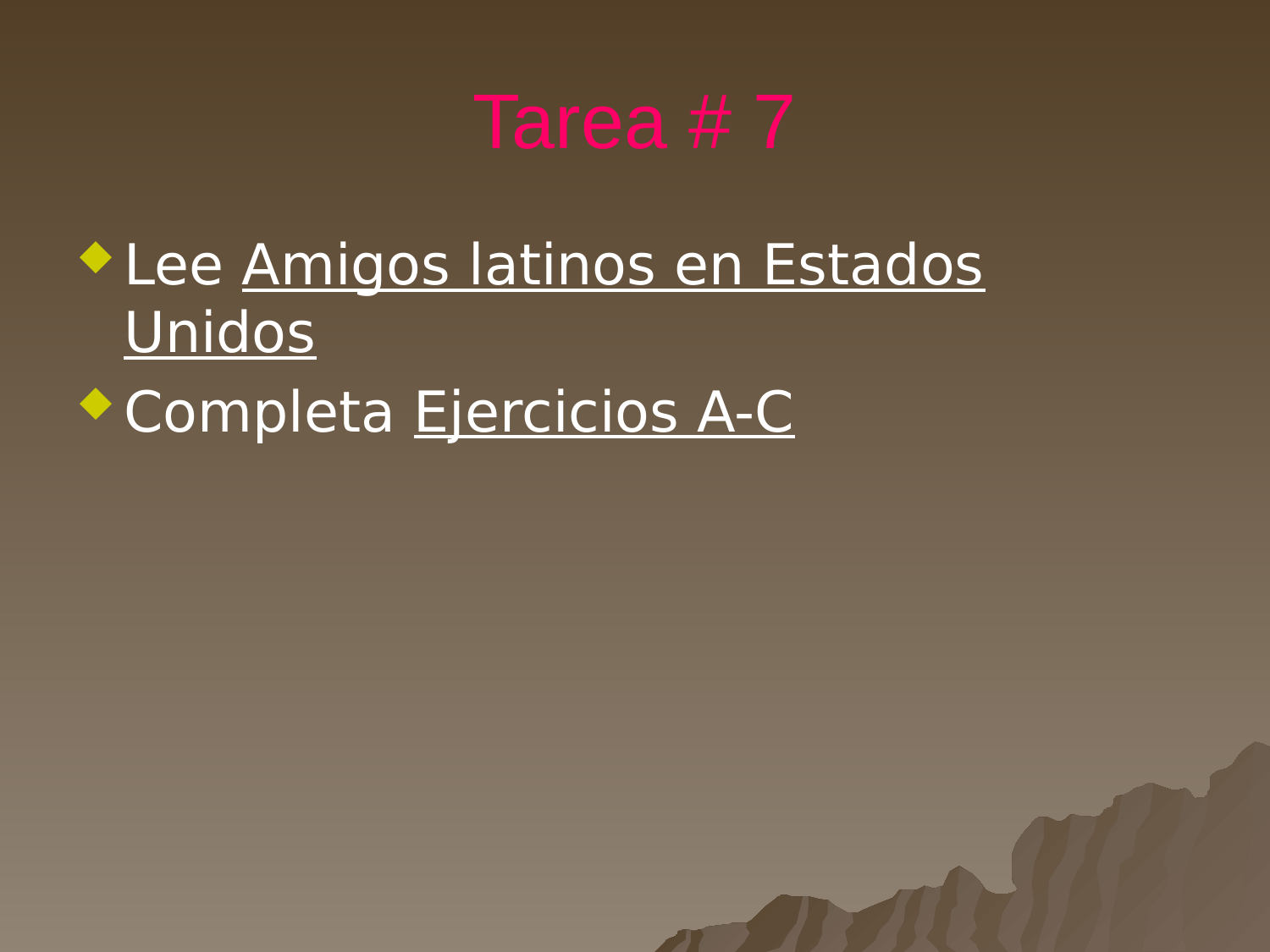

# Tarea # 7
Lee Amigos latinos en Estados Unidos
Completa Ejercicios A-C